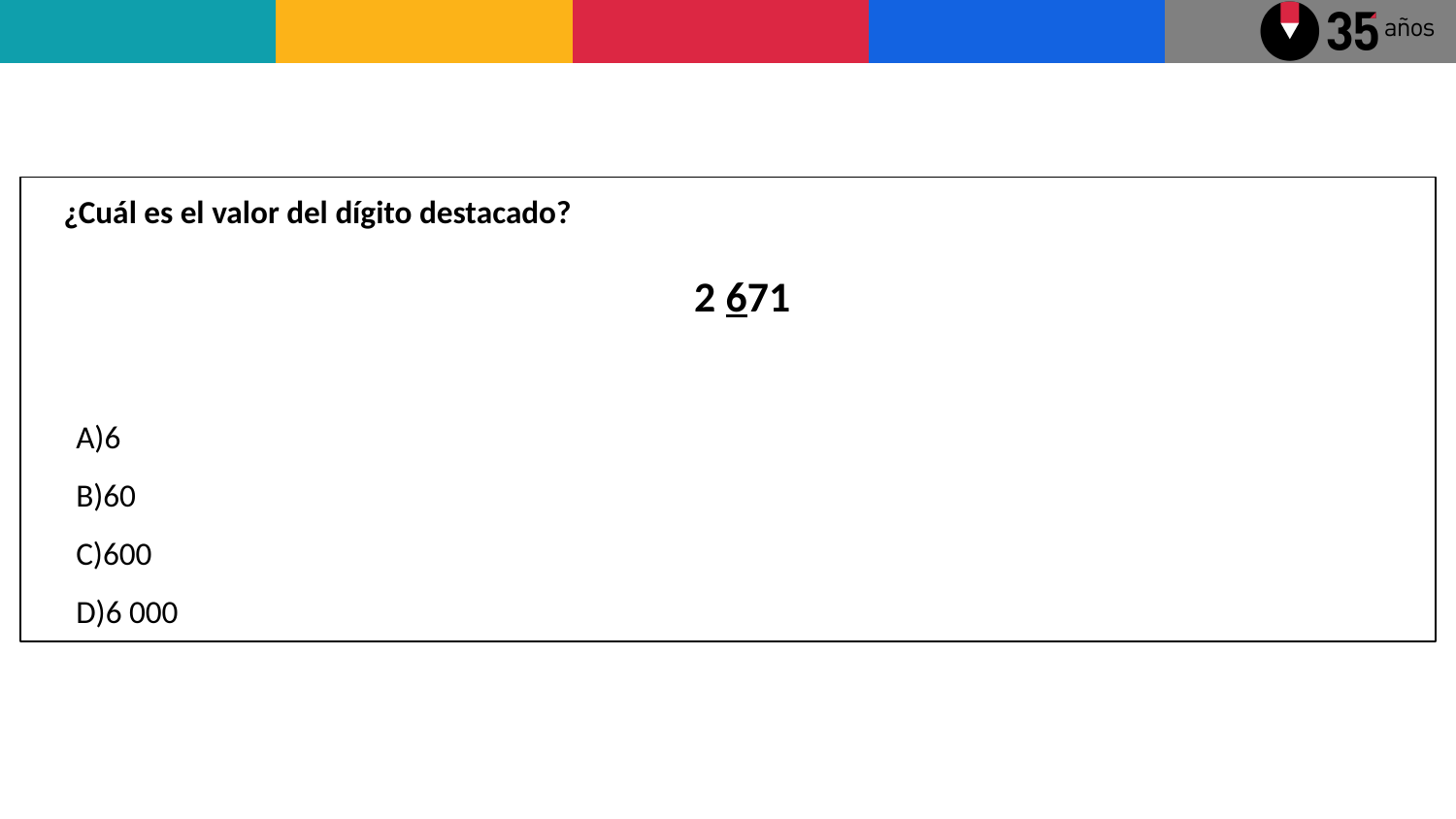

¿Cuál es el valor del dígito destacado?

2 671

6
60
600
6 000